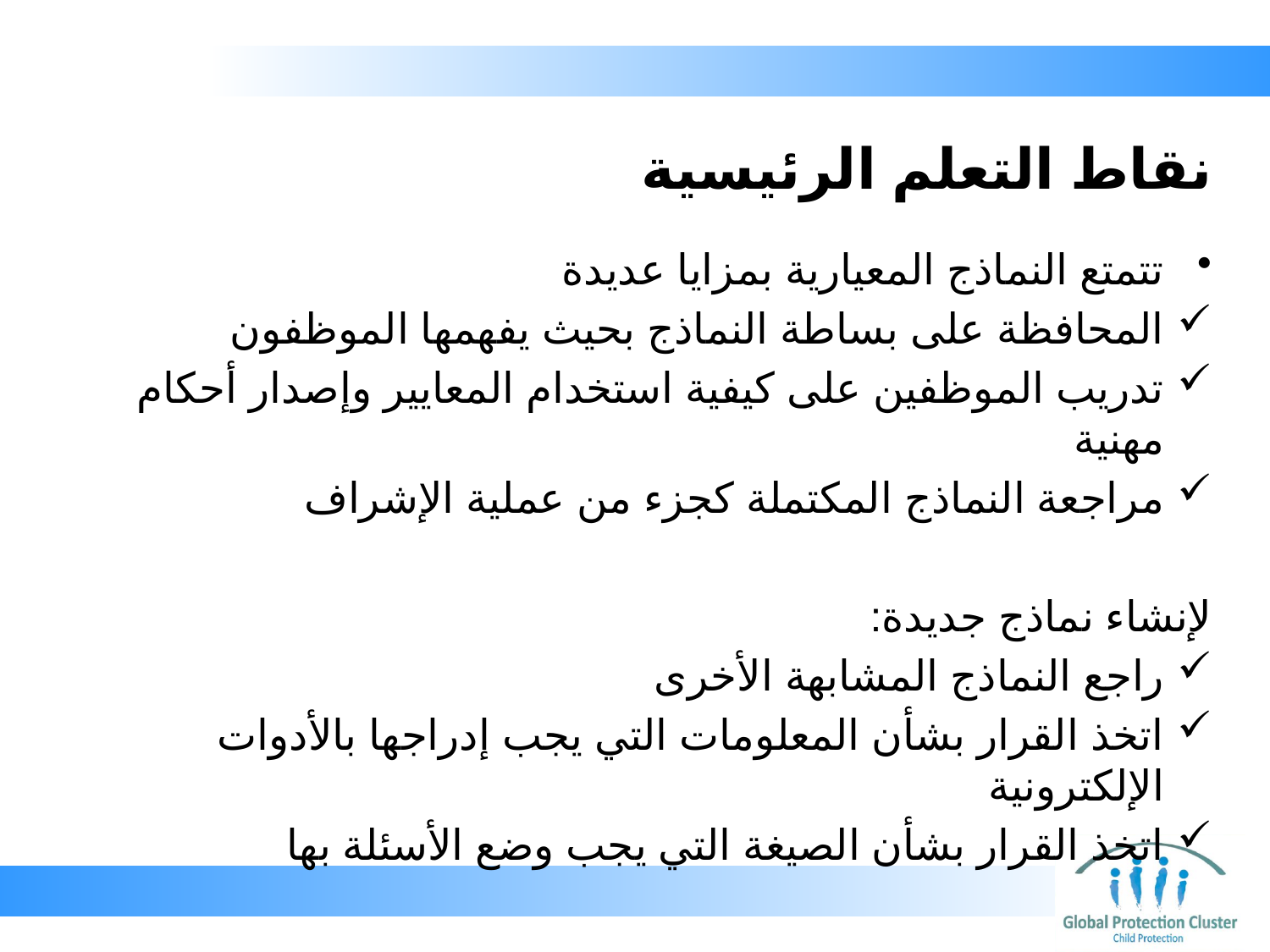

# نقاط التعلم الرئيسية
تتمتع النماذج المعيارية بمزايا عديدة
المحافظة على بساطة النماذج بحيث يفهمها الموظفون
تدريب الموظفين على كيفية استخدام المعايير وإصدار أحكام مهنية
مراجعة النماذج المكتملة كجزء من عملية الإشراف

لإنشاء نماذج جديدة:
راجع النماذج المشابهة الأخرى
اتخذ القرار بشأن المعلومات التي يجب إدراجها بالأدوات الإلكترونية
اتخذ القرار بشأن الصيغة التي يجب وضع الأسئلة بها